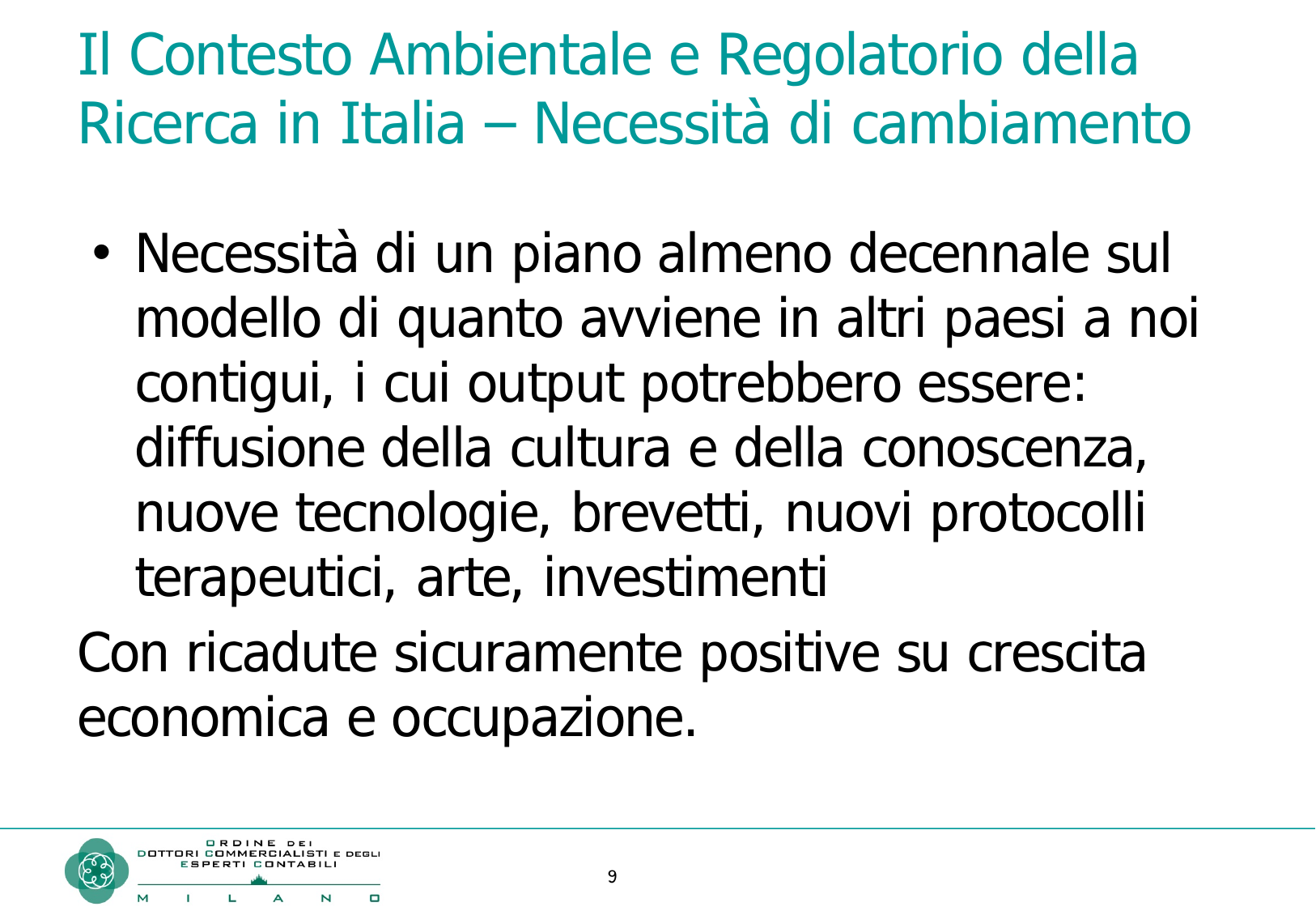

# Il Contesto Ambientale e Regolatorio della Ricerca in Italia – Necessità di cambiamento
Necessità di un piano almeno decennale sul modello di quanto avviene in altri paesi a noi contigui, i cui output potrebbero essere: diffusione della cultura e della conoscenza, nuove tecnologie, brevetti, nuovi protocolli terapeutici, arte, investimenti
Con ricadute sicuramente positive su crescita economica e occupazione.